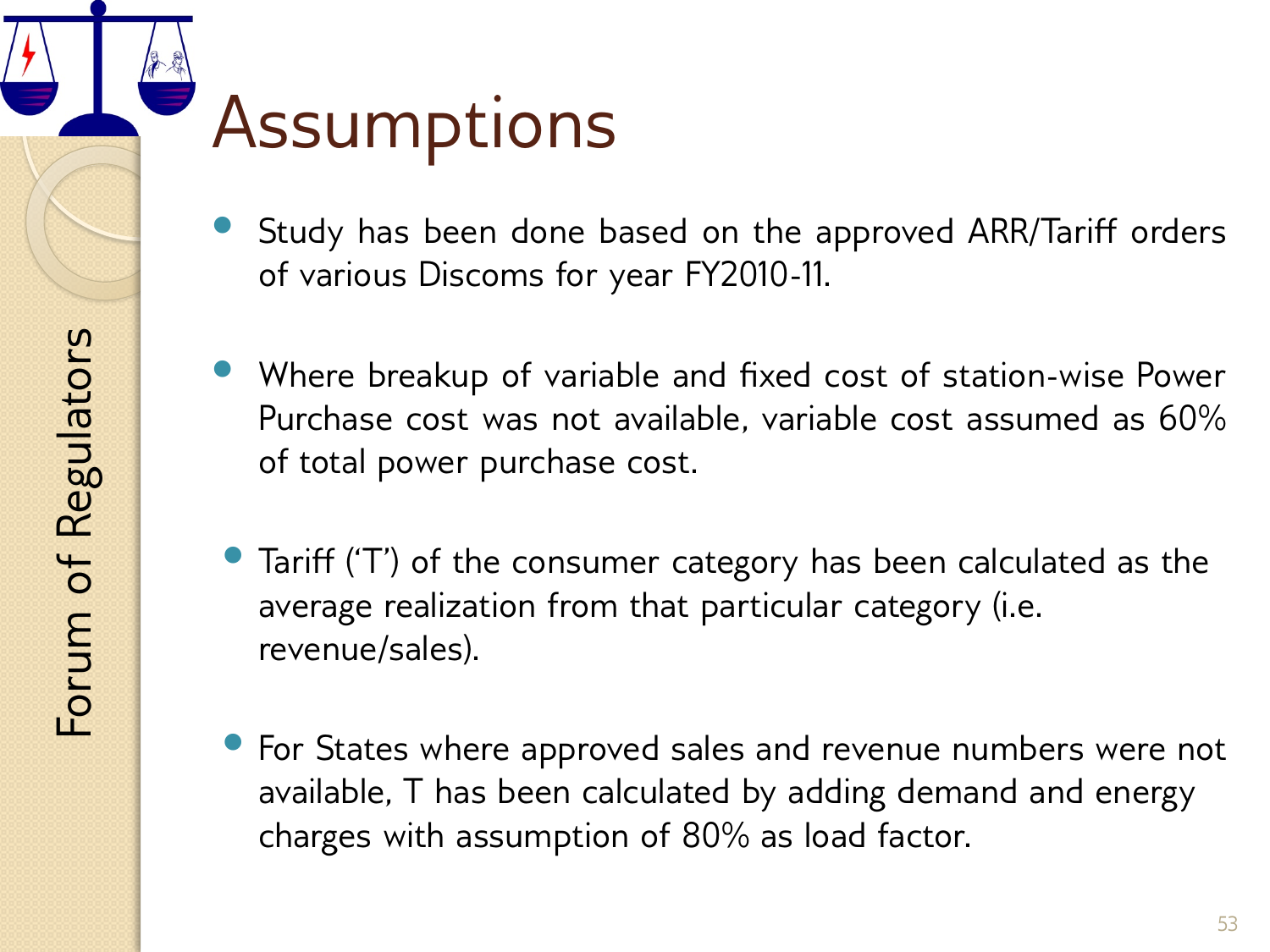

# Assumptions
Study has been done based on the approved ARR/Tariff orders of various Discoms for year FY2010-11.

Where breakup of variable and fixed cost of station-wise Power Purchase cost was not available, variable cost assumed as 60% of total power purchase cost.

Tariff (‘T’) of the consumer category has been calculated as the average realization from that particular category (i.e. revenue/sales).

For States where approved sales and revenue numbers were not available, T has been calculated by adding demand and energy charges with assumption of 80% as load factor.

53